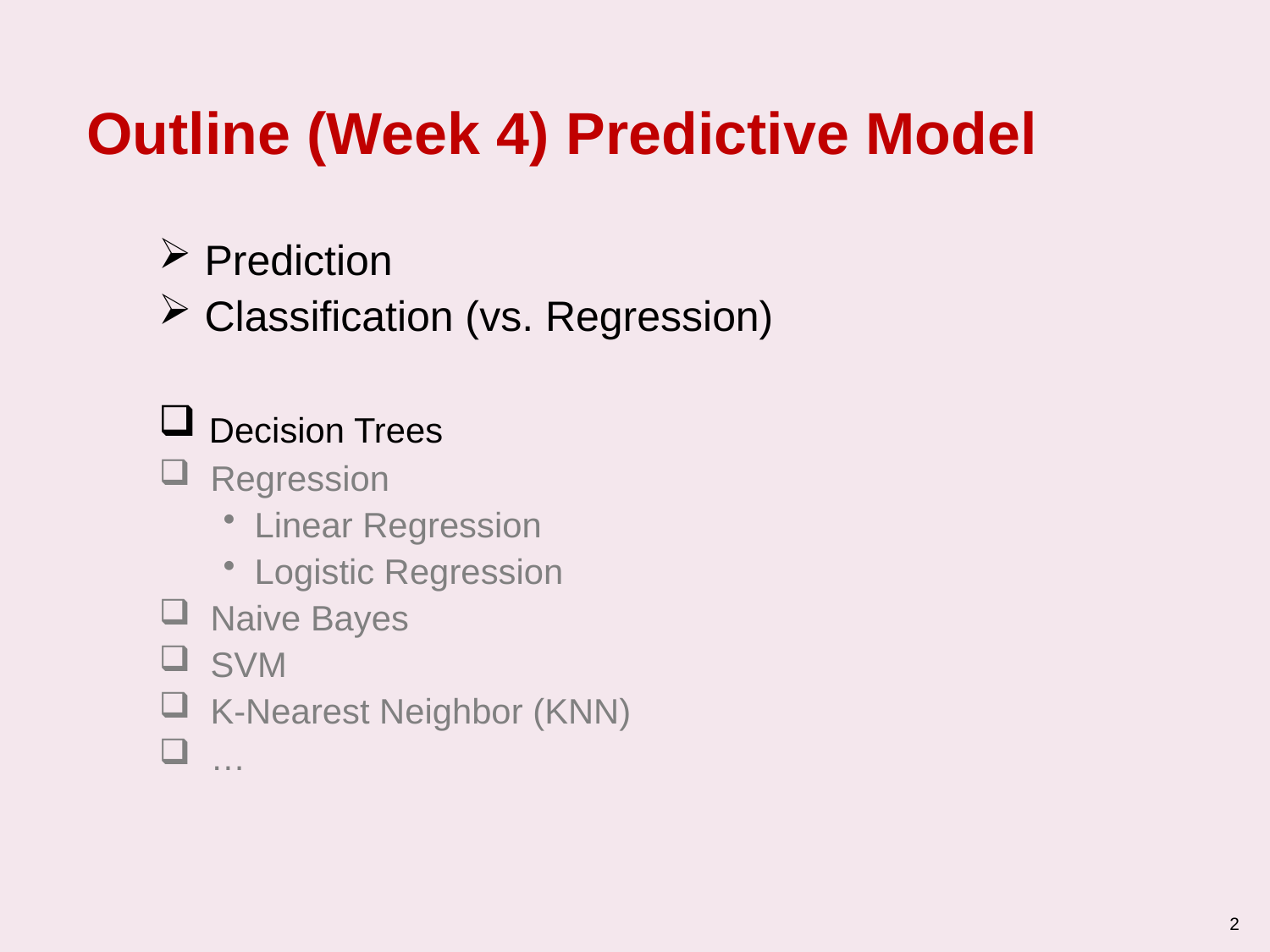

# Outline (Week 4) Predictive Model
 Prediction
 Classification (vs. Regression)

 Decision Trees
  Regression
Linear Regression
Logistic Regression
  Naive Bayes
  SVM
  K-Nearest Neighbor (KNN)
  …
2